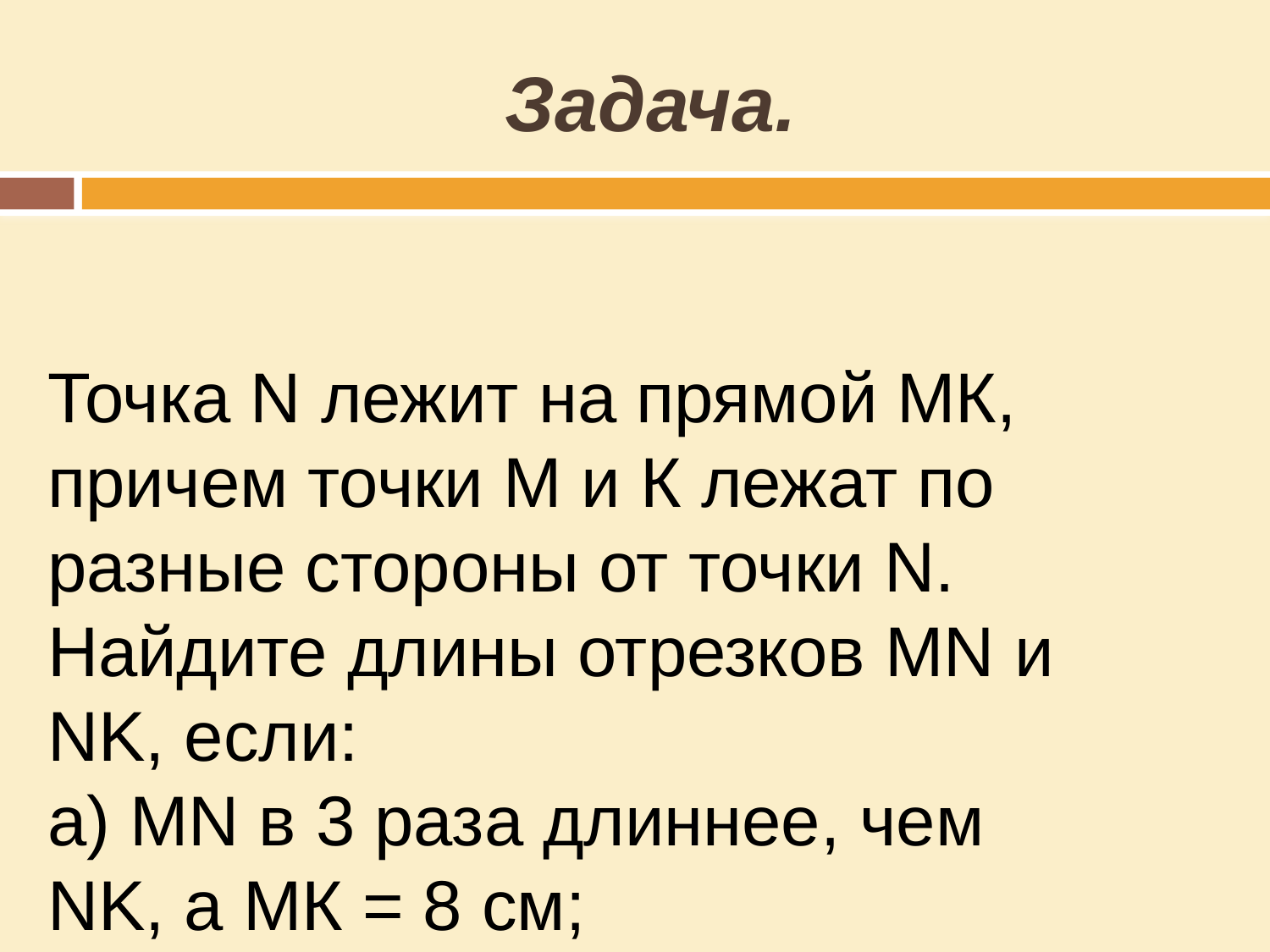

# Задача.
Точка N лежит на прямой МК, причем точки М и К лежат по разные стороны от точки N. Найдите длины отрезков MN и NK, если:
а) MN в 3 раза длиннее, чем NK, а МК = 8 см;
б) NK на 3 см короче, чем MN, а МК = 15 см.